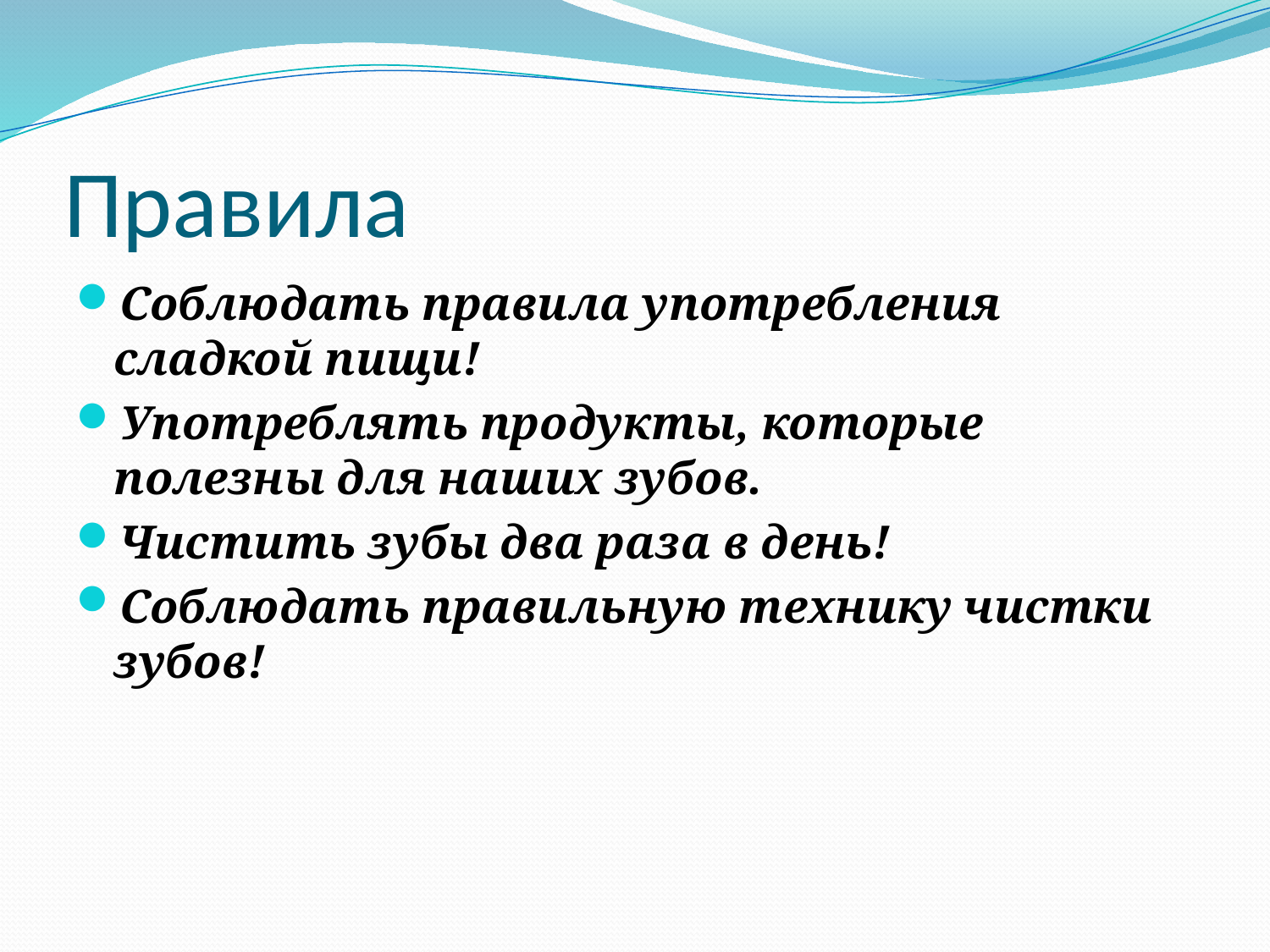

# Правила
Соблюдать правила употребления сладкой пищи!
Употреблять продукты, которые полезны для наших зубов.
Чистить зубы два раза в день!
Соблюдать правильную технику чистки зубов!